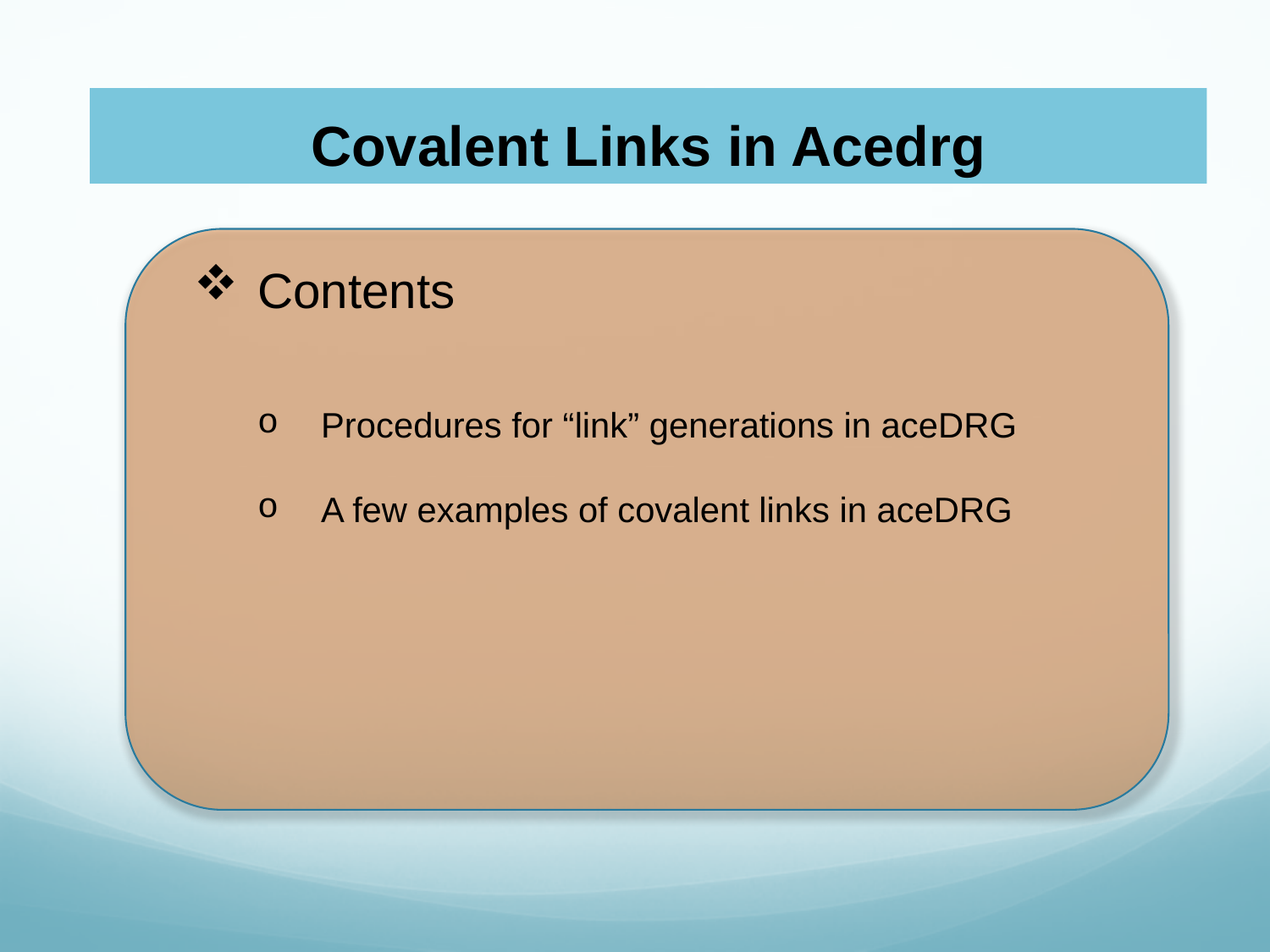

# Covalent Links in Acedrg

Contents

Procedures for “link” generations in aceDRG

A few examples of covalent links in aceDRG

We use small molecule structures in COD as the source for the values of bond lengths and angles.